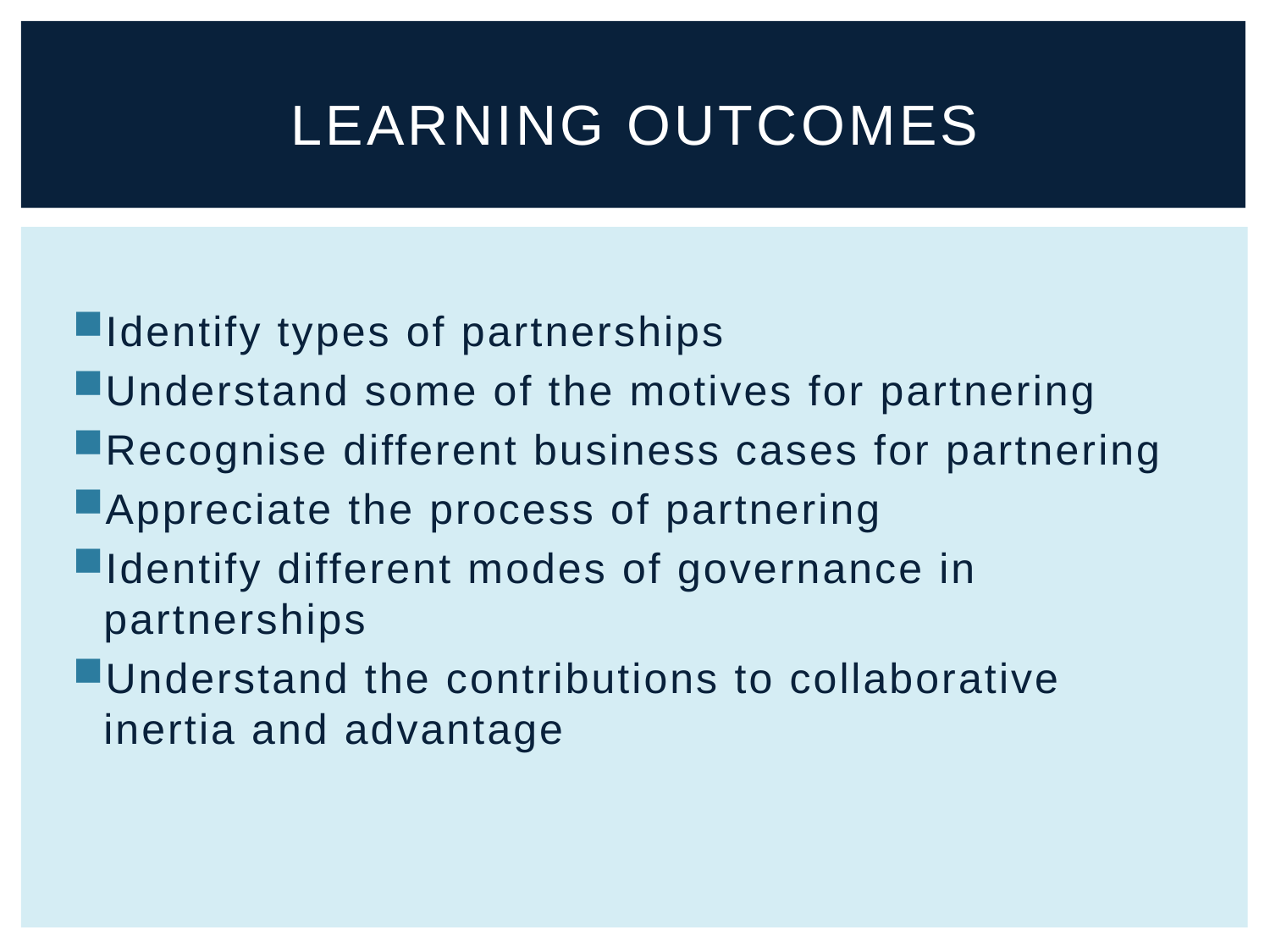

# Learning outcomes

Identify types of partnerships
Understand some of the motives for partnering
Recognise different business cases for partnering
Appreciate the process of partnering
Identify different modes of governance in partnerships
Understand the contributions to collaborative inertia and advantage